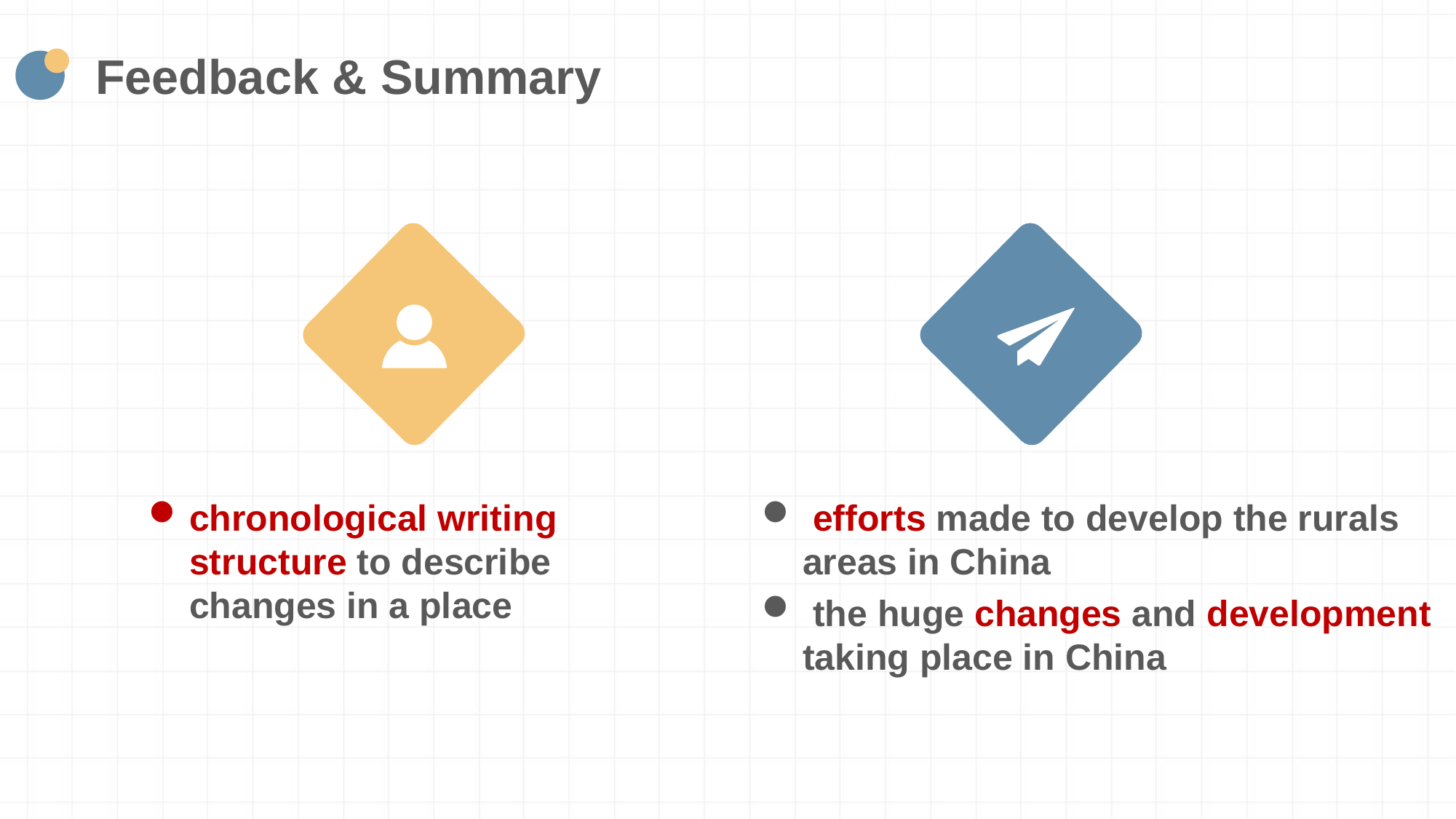

Feedback & Summary

 efforts made to develop the rurals areas in China
 the huge changes and development taking place in China
chronological writing structure to describe changes in a place